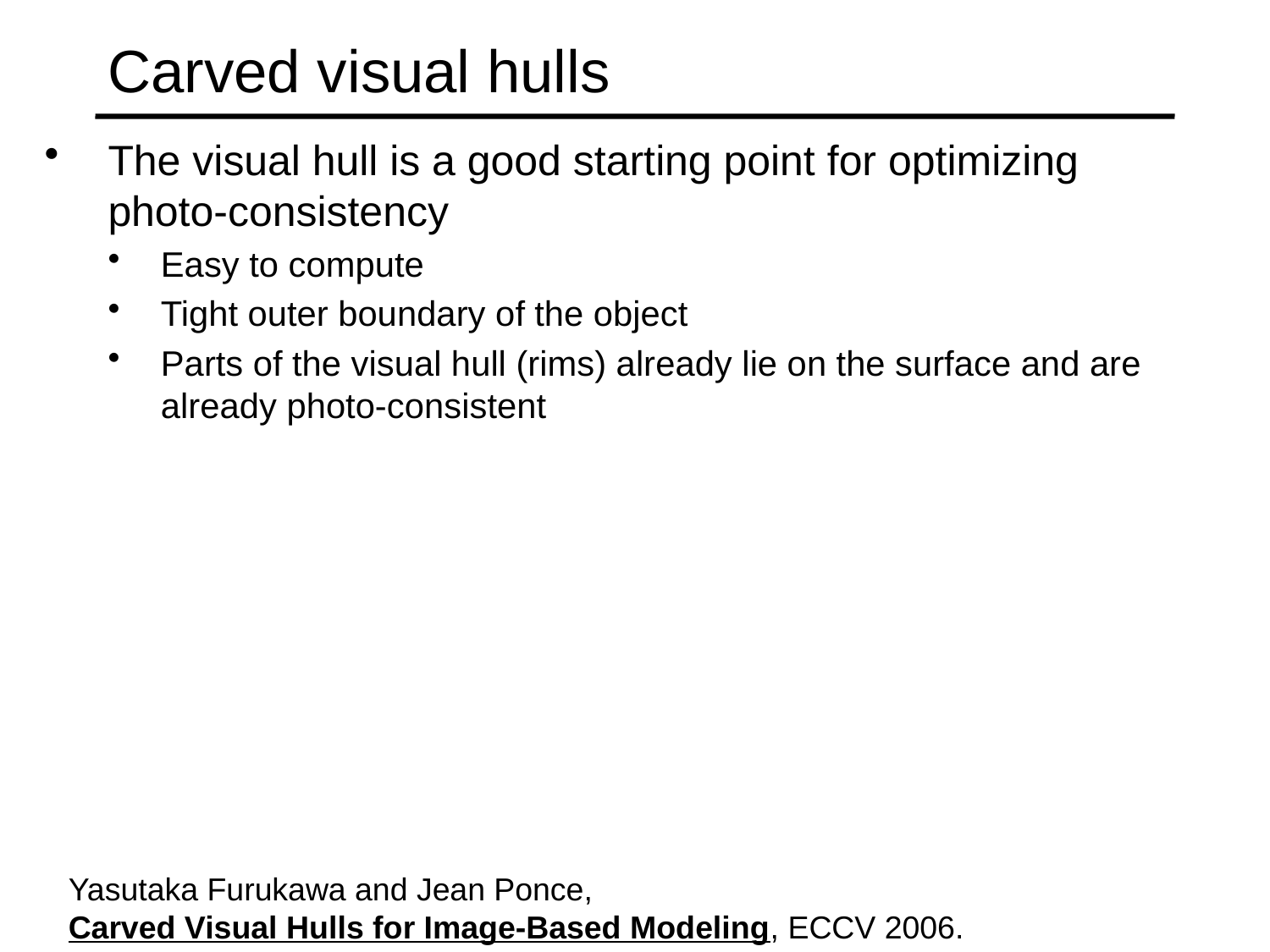

# Carved visual hulls
The visual hull is a good starting point for optimizing
photo-consistency
Easy to compute
Tight outer boundary of the object
Parts of the visual hull (rims) already lie on the surface and are already photo-consistent
Yasutaka Furukawa and Jean Ponce, Carved Visual Hulls for Image-Based Modeling, ECCV 2006.